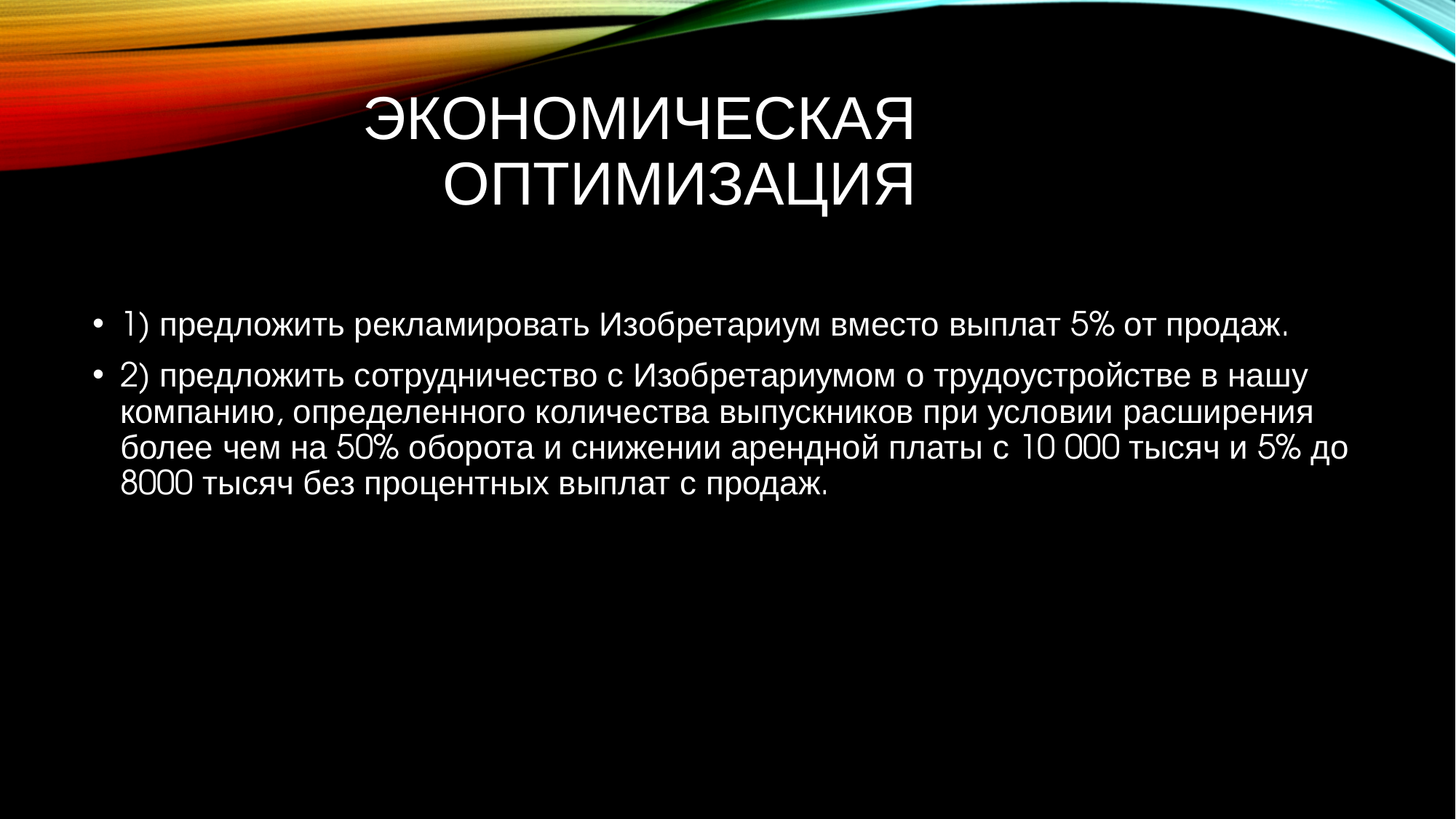

# Экономическая оптимизация
1) предложить рекламировать Изобретариум вместо выплат 5% от продаж.
2) предложить сотрудничество с Изобретариумом о трудоустройстве в нашу компанию, определенного количества выпускников при условии расширения более чем на 50% оборота и снижении арендной платы с 10 000 тысяч и 5% до 8000 тысяч без процентных выплат с продаж.